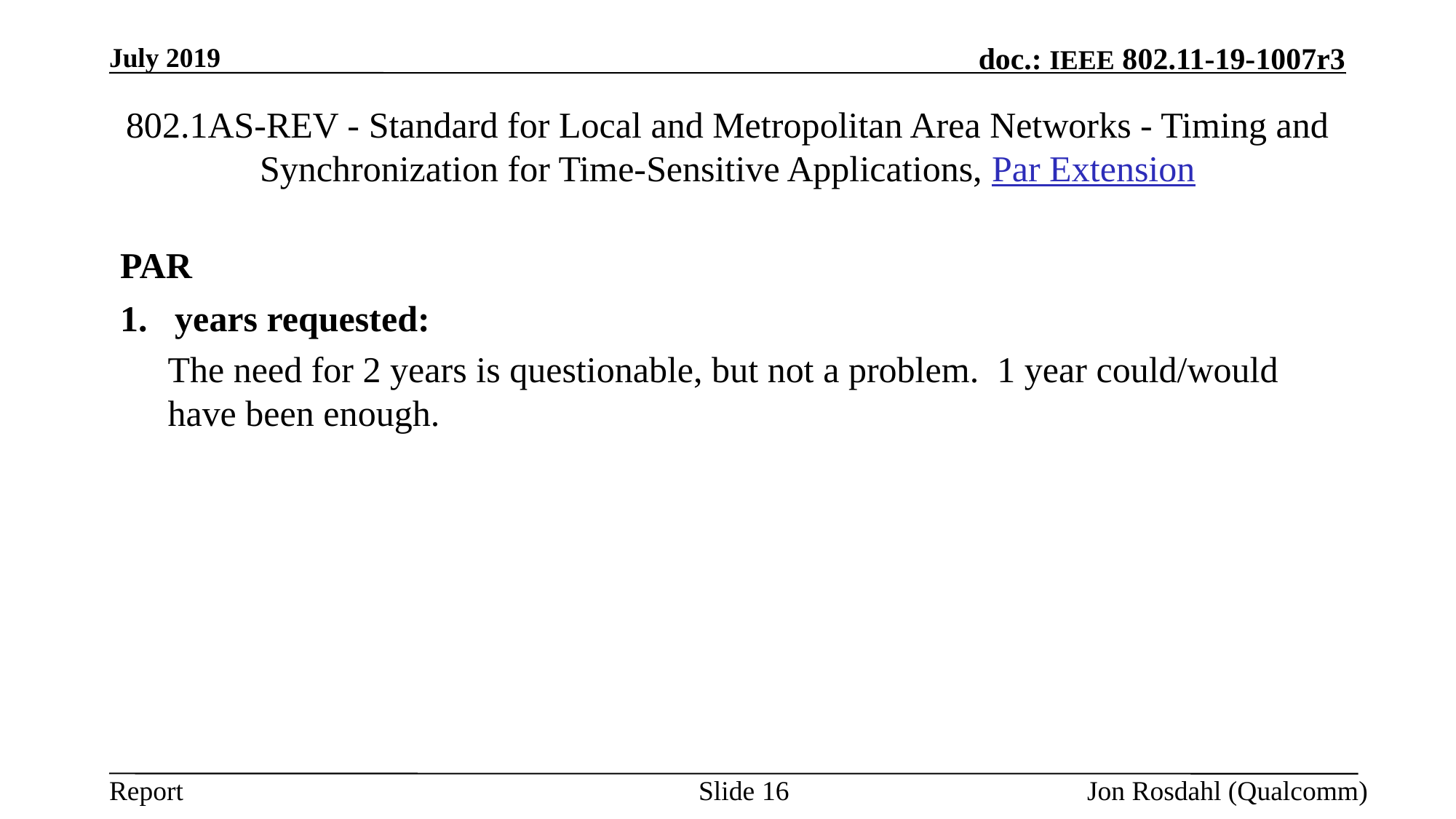

July 2019
# 802.1AS-REV - Standard for Local and Metropolitan Area Networks - Timing and Synchronization for Time-Sensitive Applications, Par Extension
PAR
years requested:
The need for 2 years is questionable, but not a problem.  1 year could/would have been enough.
Slide 16
Jon Rosdahl (Qualcomm)